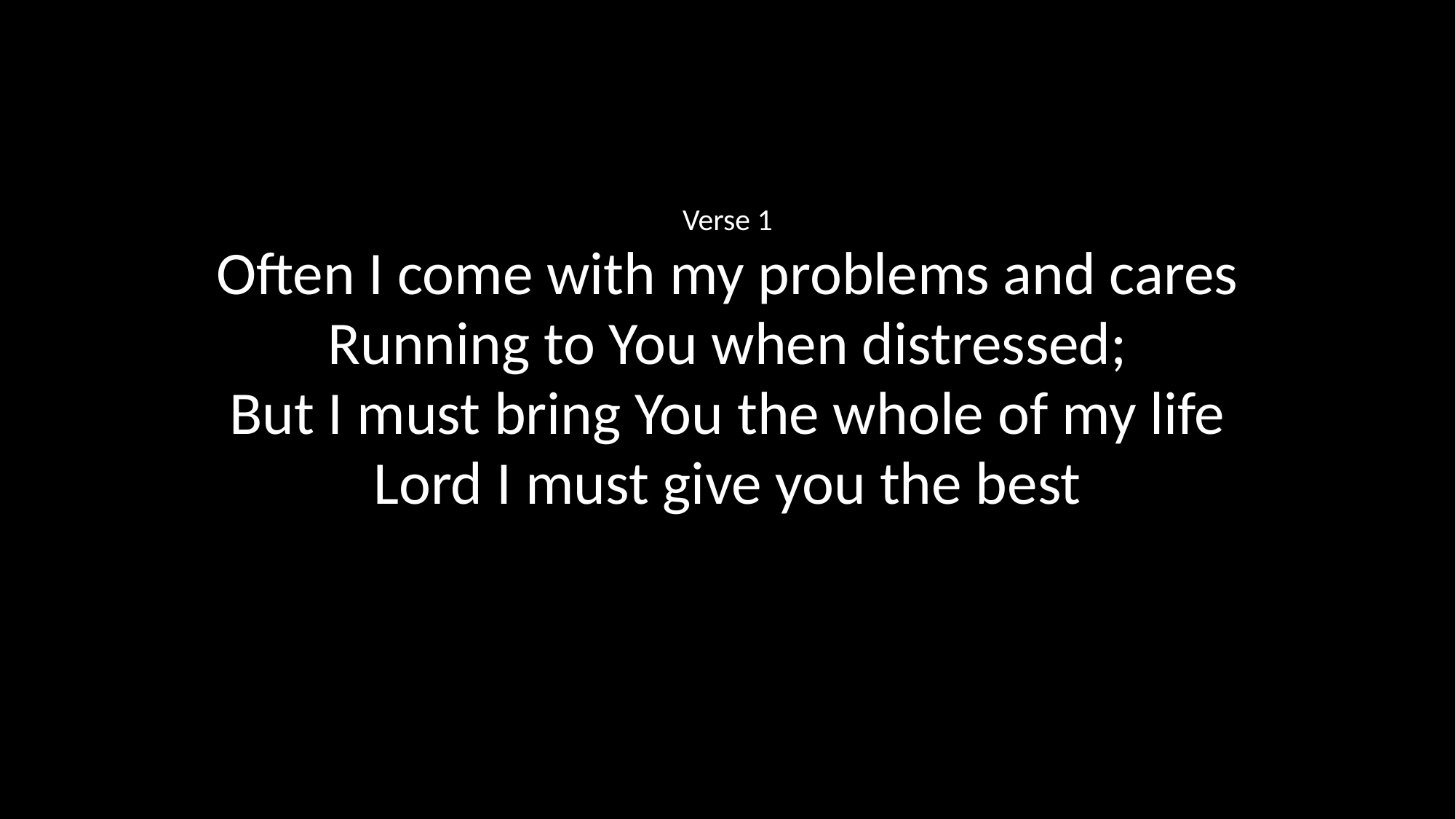

Verse 1
Often I come with my problems and cares
Running to You when distressed;
But I must bring You the whole of my life
Lord I must give you the best